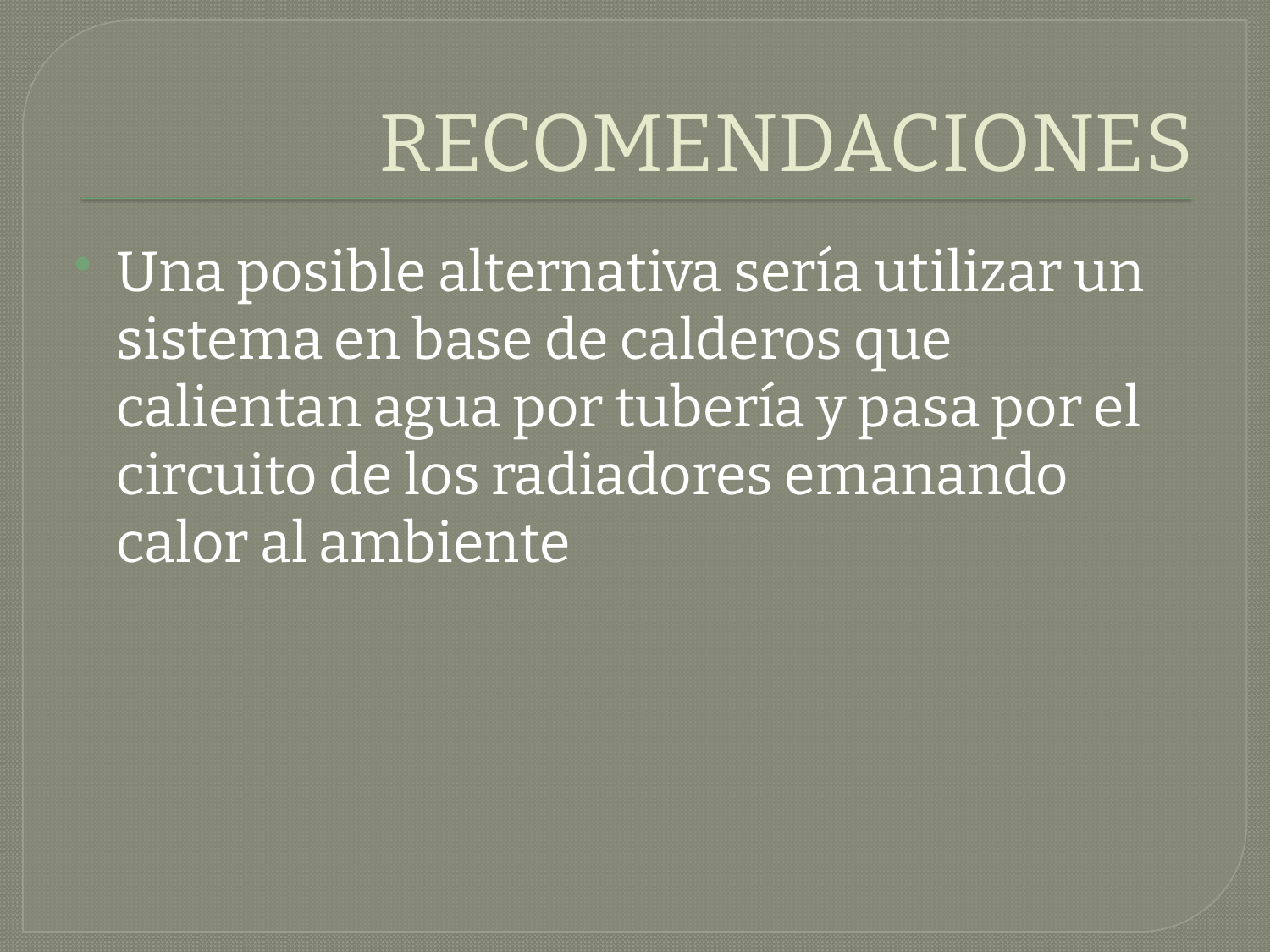

# RECOMENDACIONES
Una posible alternativa sería utilizar un sistema en base de calderos que calientan agua por tubería y pasa por el circuito de los radiadores emanando calor al ambiente